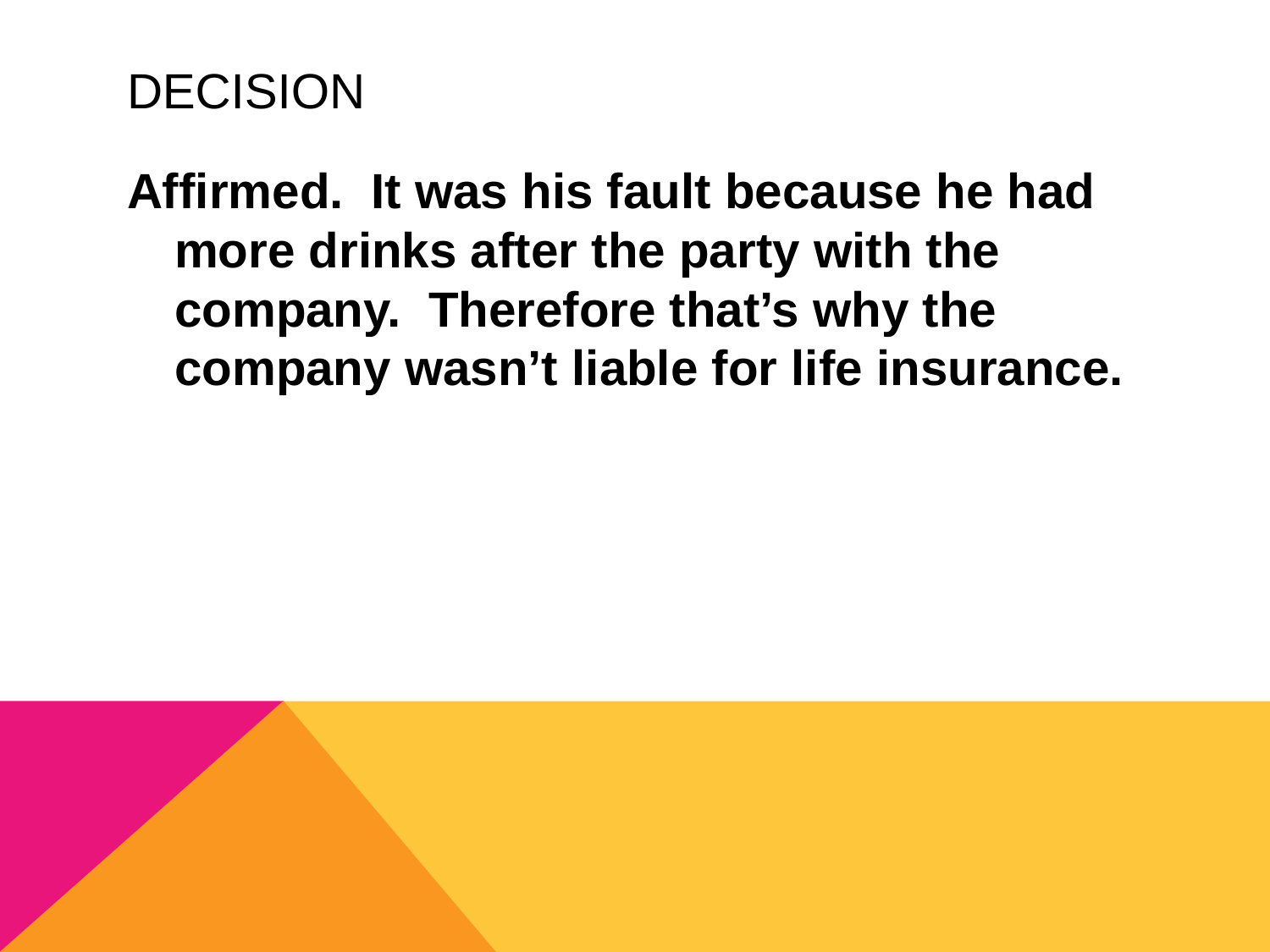

# Decision
Affirmed.  It was his fault because he had more drinks after the party with the company.  Therefore that’s why the company wasn’t liable for life insurance.